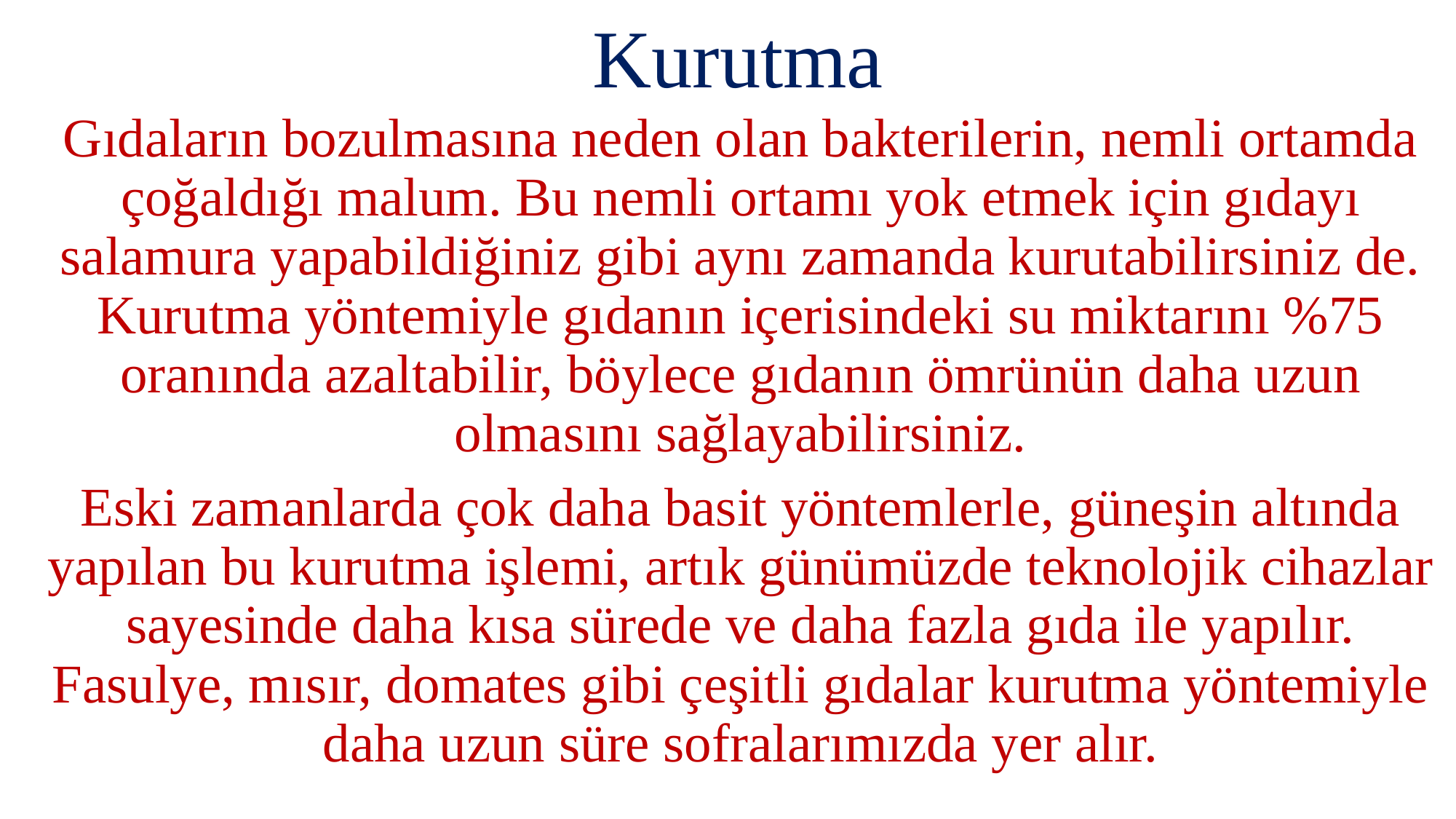

# Kurutma
Gıdaların bozulmasına neden olan bakterilerin, nemli ortamda çoğaldığı malum. Bu nemli ortamı yok etmek için gıdayı salamura yapabildiğiniz gibi aynı zamanda kurutabilirsiniz de. Kurutma yöntemiyle gıdanın içerisindeki su miktarını %75 oranında azaltabilir, böylece gıdanın ömrünün daha uzun olmasını sağlayabilirsiniz.
Eski zamanlarda çok daha basit yöntemlerle, güneşin altında yapılan bu kurutma işlemi, artık günümüzde teknolojik cihazlar sayesinde daha kısa sürede ve daha fazla gıda ile yapılır. Fasulye, mısır, domates gibi çeşitli gıdalar kurutma yöntemiyle daha uzun süre sofralarımızda yer alır.